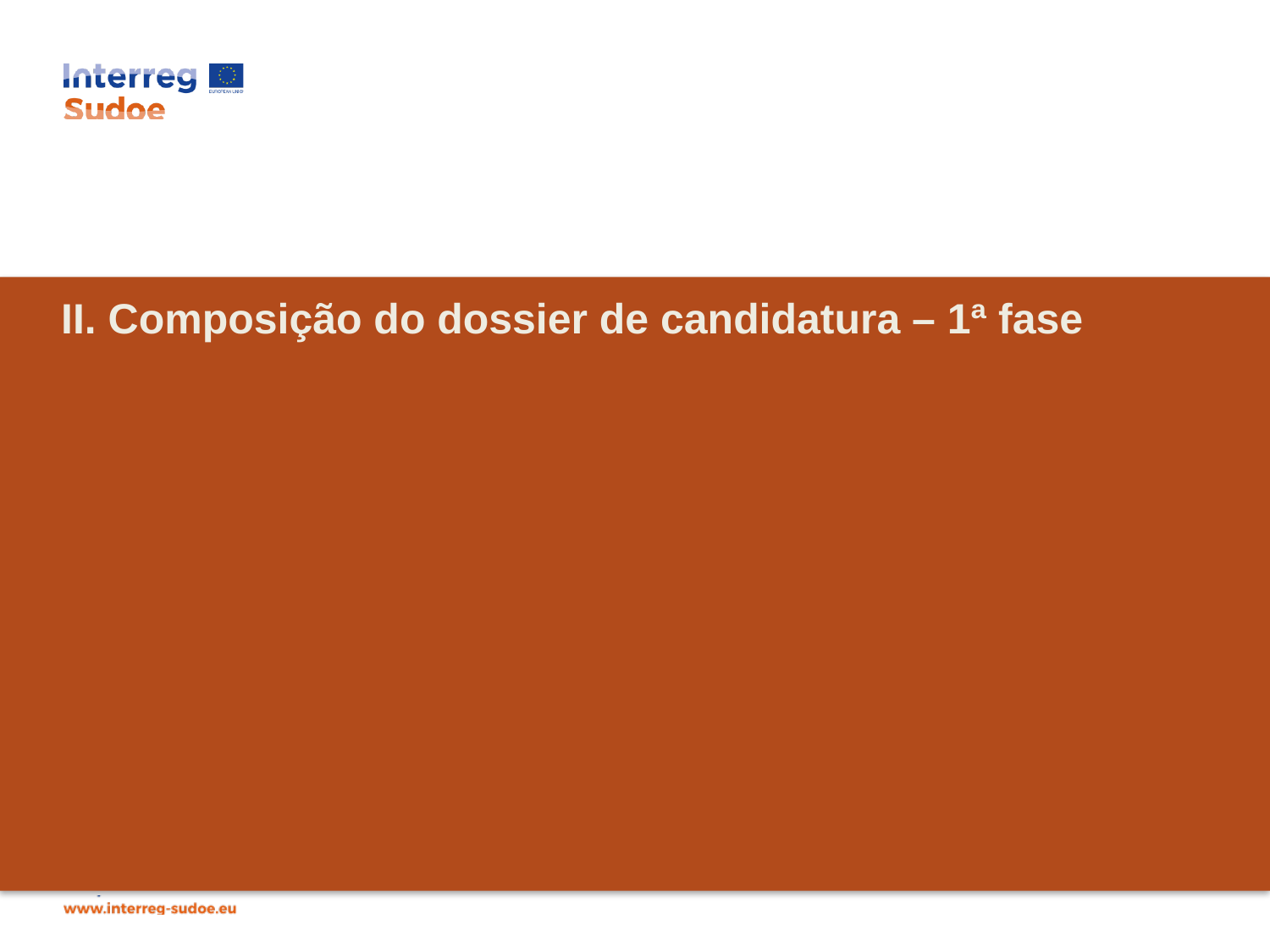

# II. Composição do dossier de candidatura – 1ª fase